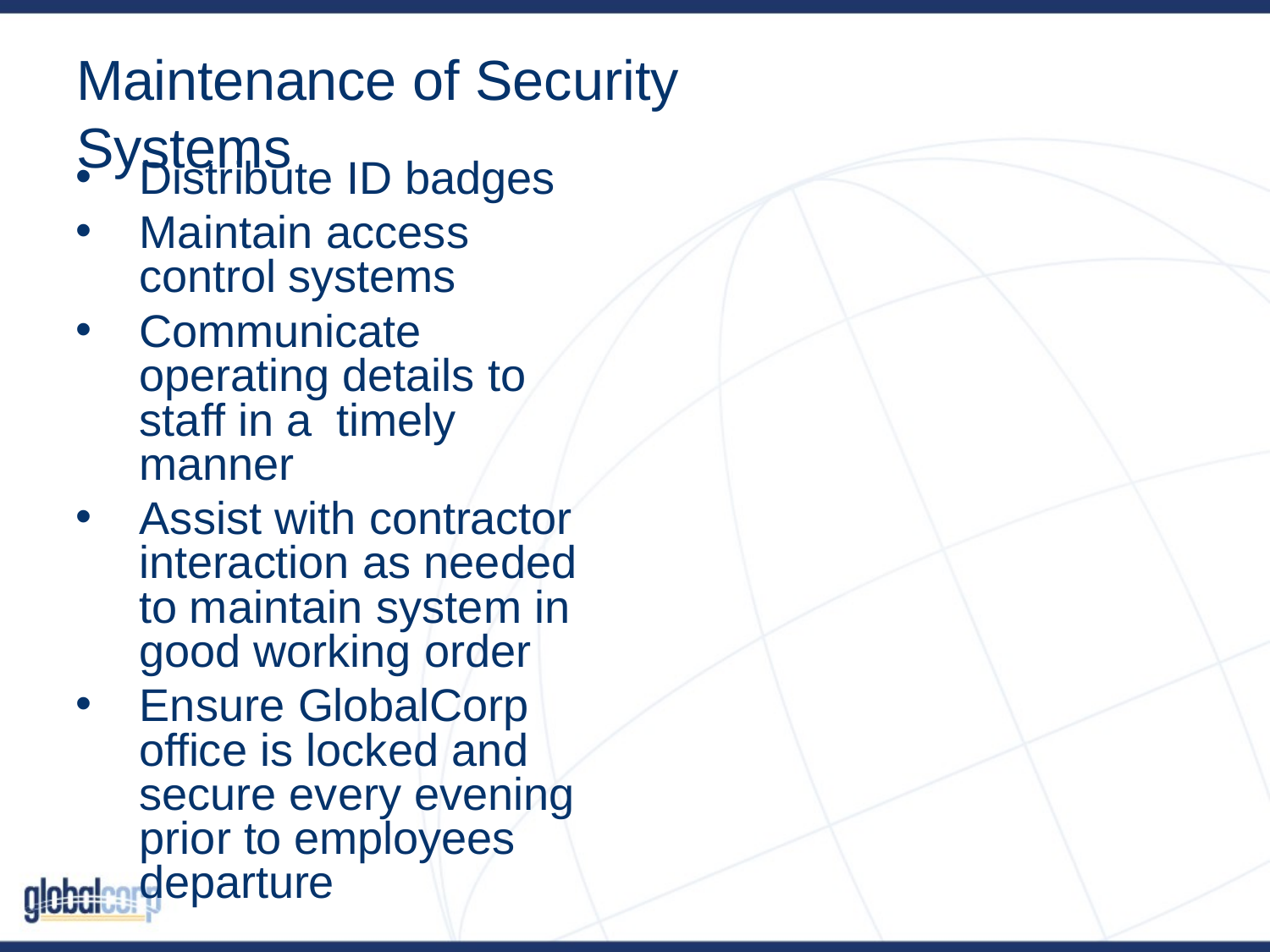

# Maintenance of Security Systems
Distribute ID badges
Maintain access control systems
Communicate operating details to staff in a timely manner
Assist with contractor interaction as needed to maintain system in good working order
Ensure GlobalCorp office is locked and secure every evening prior to employees departure